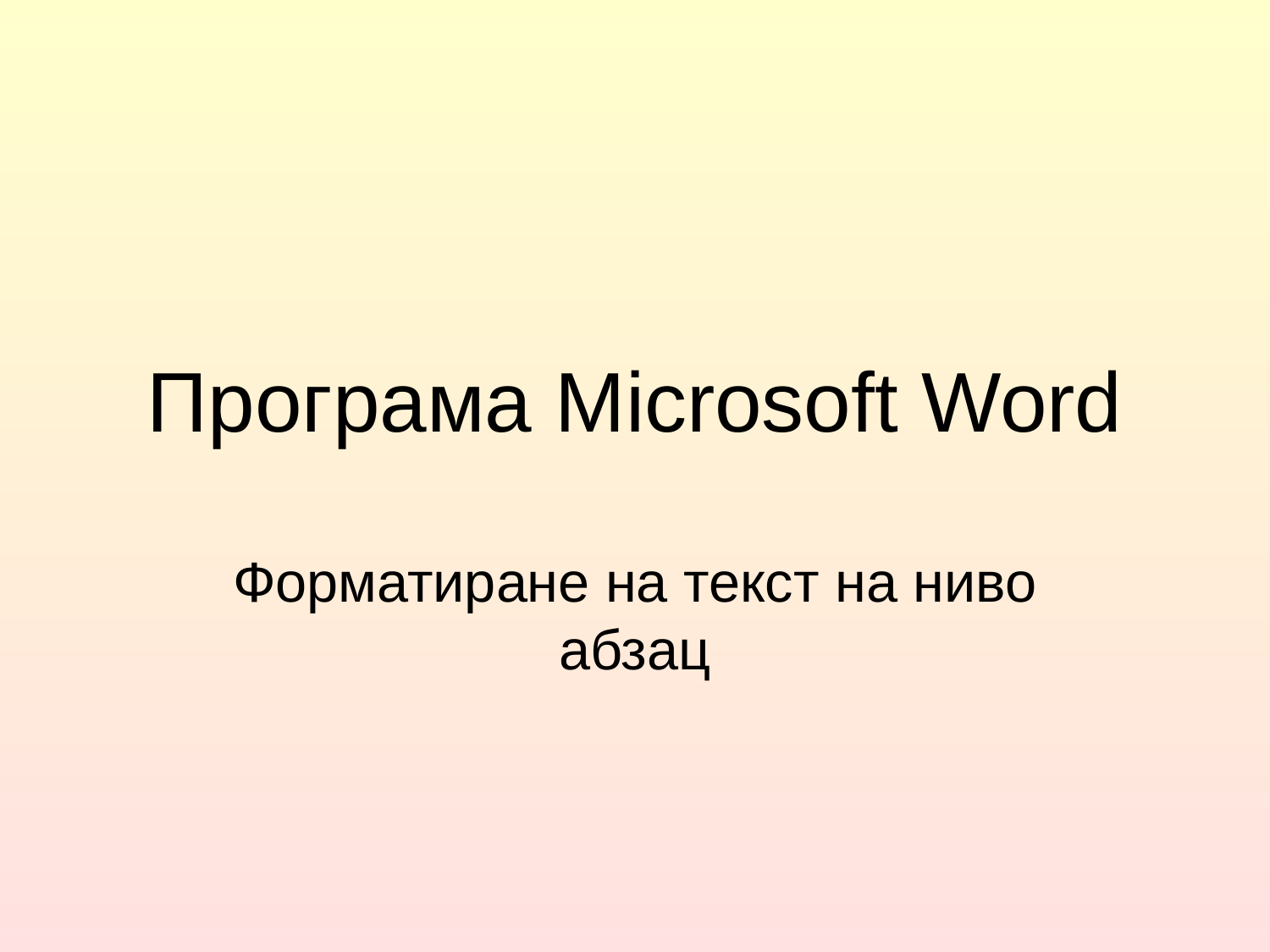

# Програма Microsoft Word
Форматиране на текст на ниво абзац